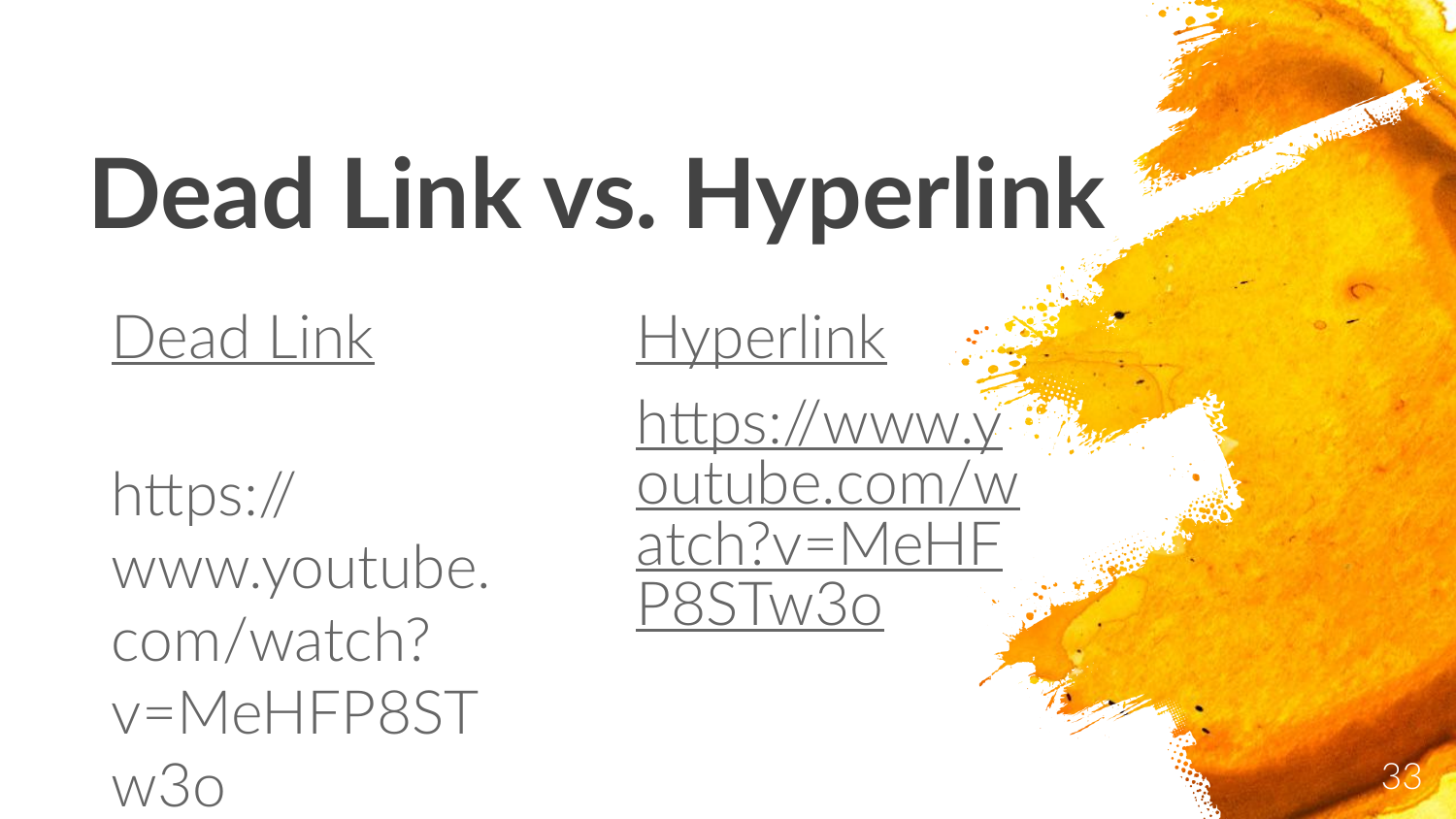

# Dead Link vs. Hyperlink
Hyperlink
https://www.youtube.com/watch?v=MeHFP8STw3o
Dead Link
https://www.youtube.com/watch?v=MeHFP8STw3o
33